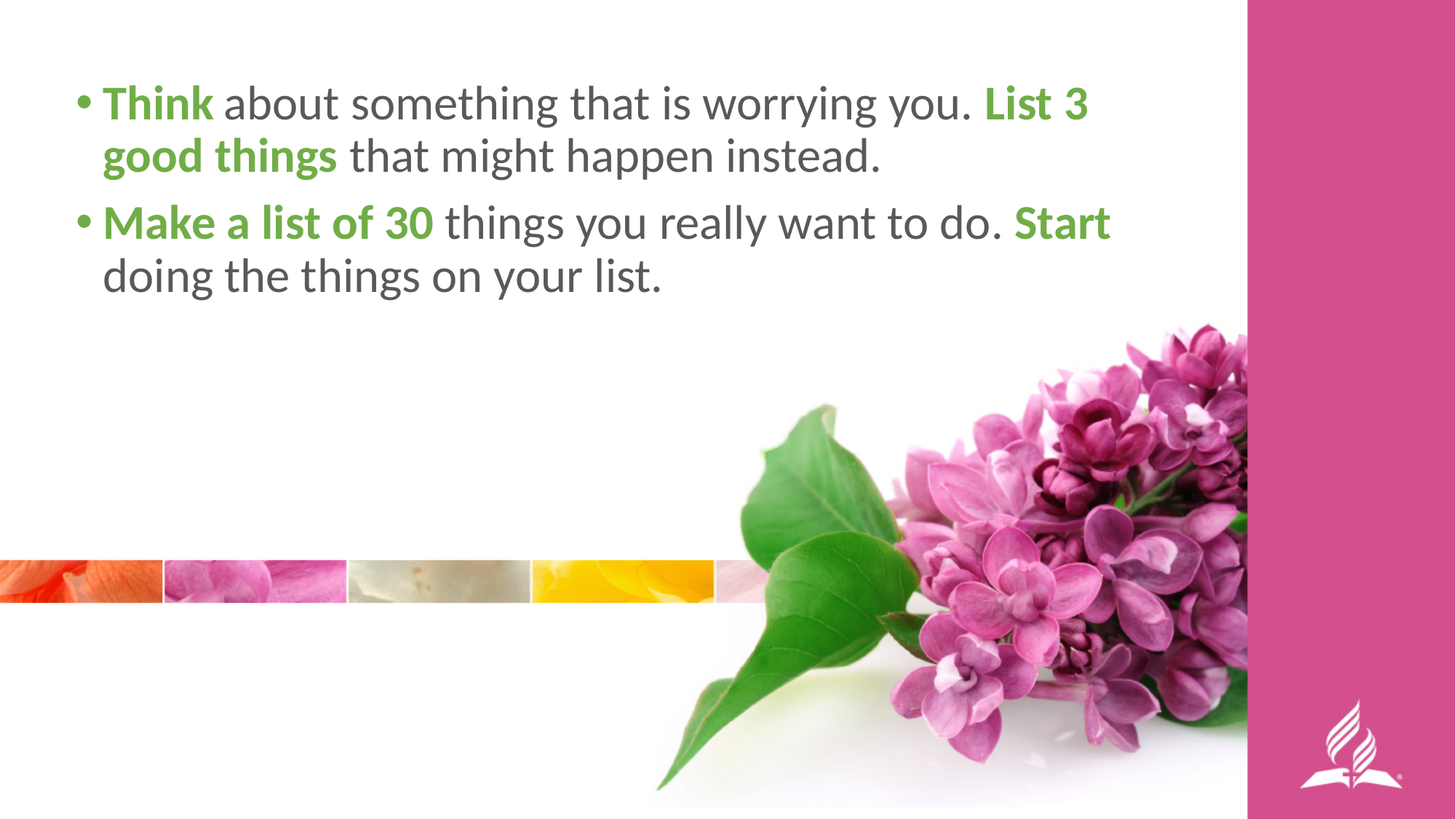

Think about something that is worrying you. List 3 good things that might happen instead.
Make a list of 30 things you really want to do. Start doing the things on your list.